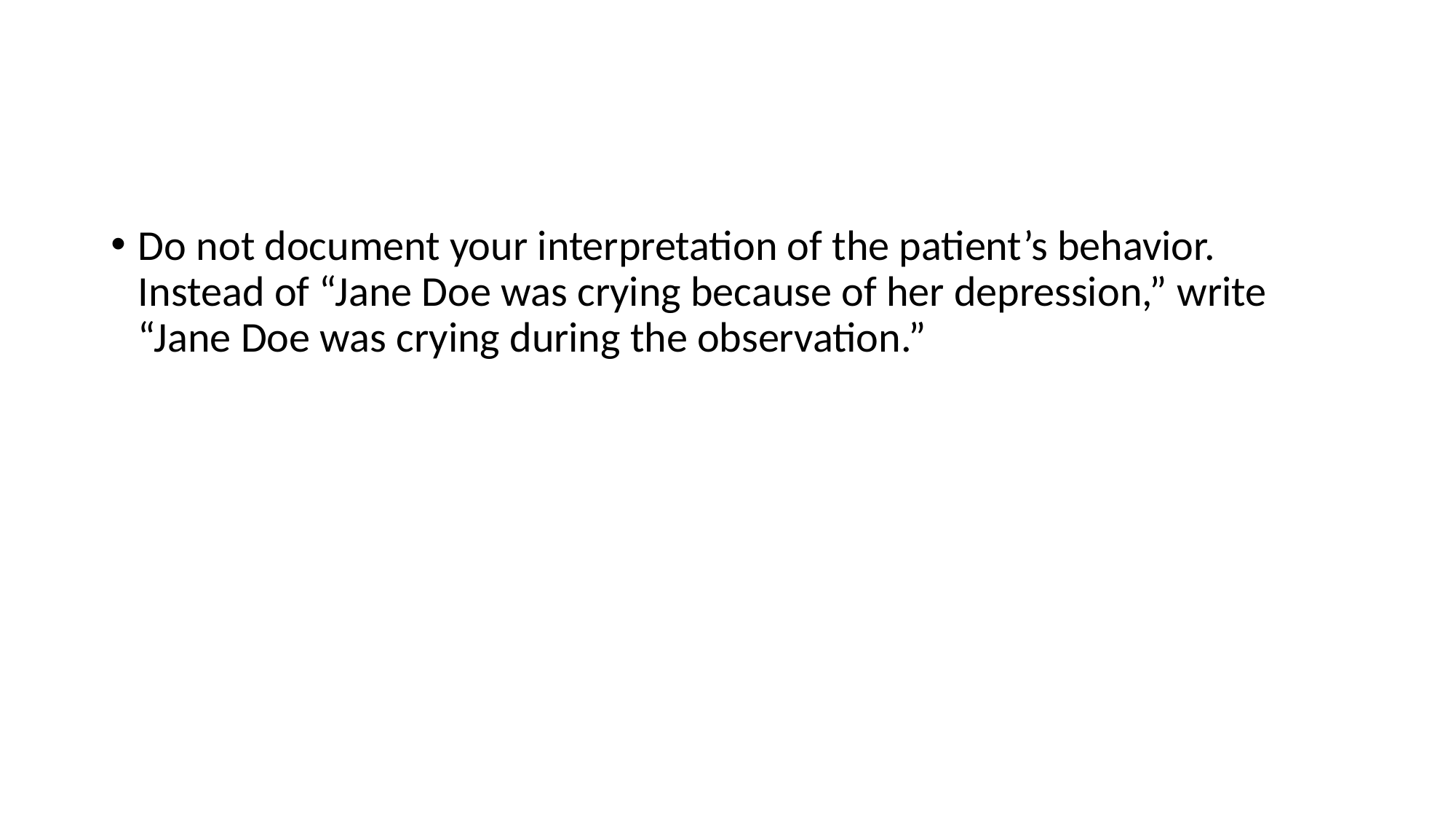

#
Do not document your interpretation of the patient’s behavior.  Instead of “Jane Doe was crying because of her depression,” write “Jane Doe was crying during the observation.”